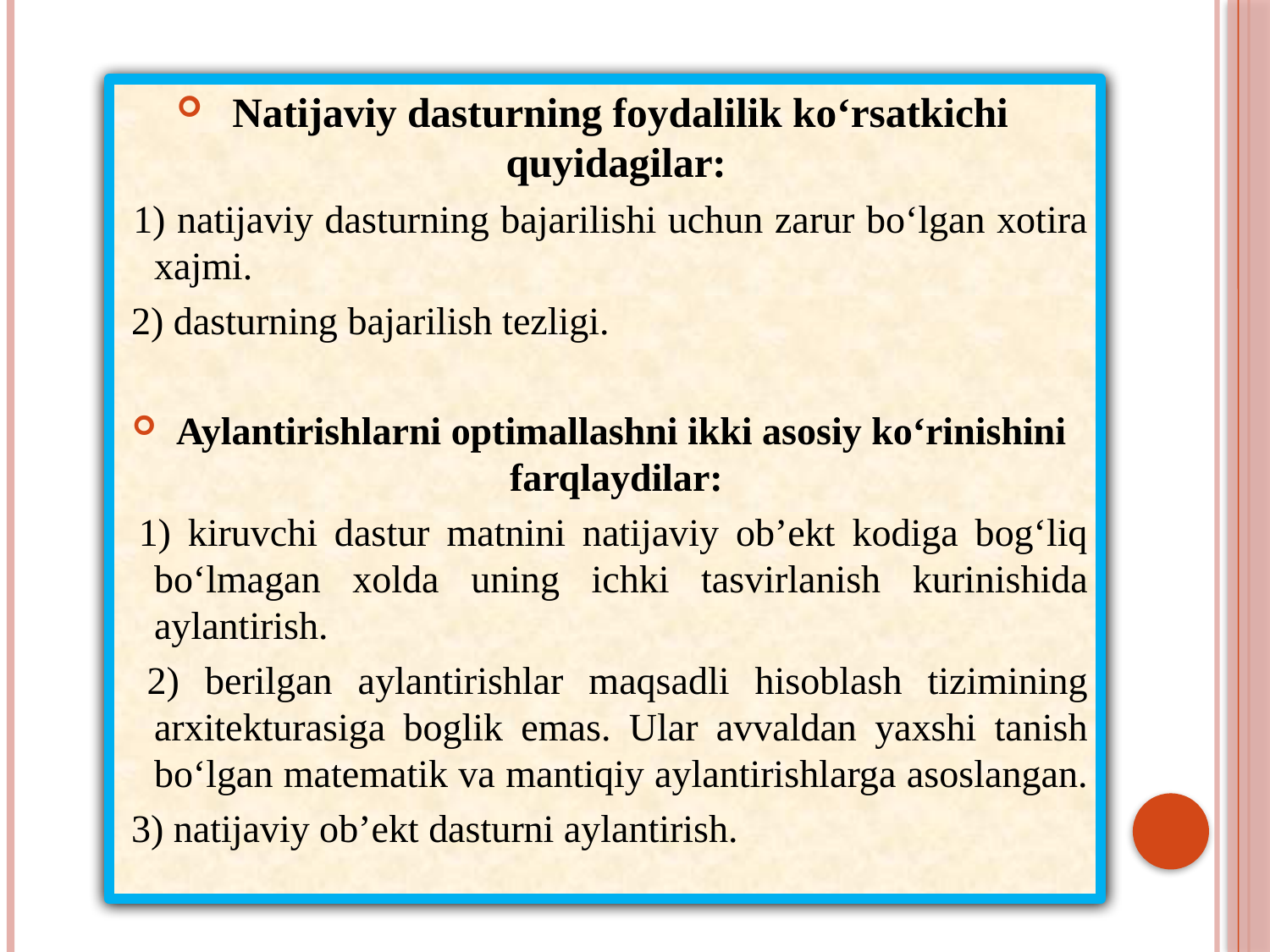

Natijaviy dasturning foydalilik ko‘rsatkichi quyidagilar:
 1) natijaviy dasturning bajarilishi uchun zarur bo‘lgan xotira xajmi.
 2) dasturning bajarilish tezligi.

Aylantirishlarni optimallashni ikki asosiy ko‘rinishini farqlaydilar:
 1) kiruvchi dastur matnini natijaviy ob’ekt kodiga bog‘liq bo‘lmagan xolda uning ichki tasvirlanish kurinishida aylantirish.
 2) berilgan aylantirishlar maqsadli hisoblash tizimining arxitekturasiga boglik emas. Ular avvaldan yaxshi tanish bo‘lgan matematik va mantiqiy aylantirishlarga asoslangan.
 3) natijaviy ob’ekt dasturni aylantirish.